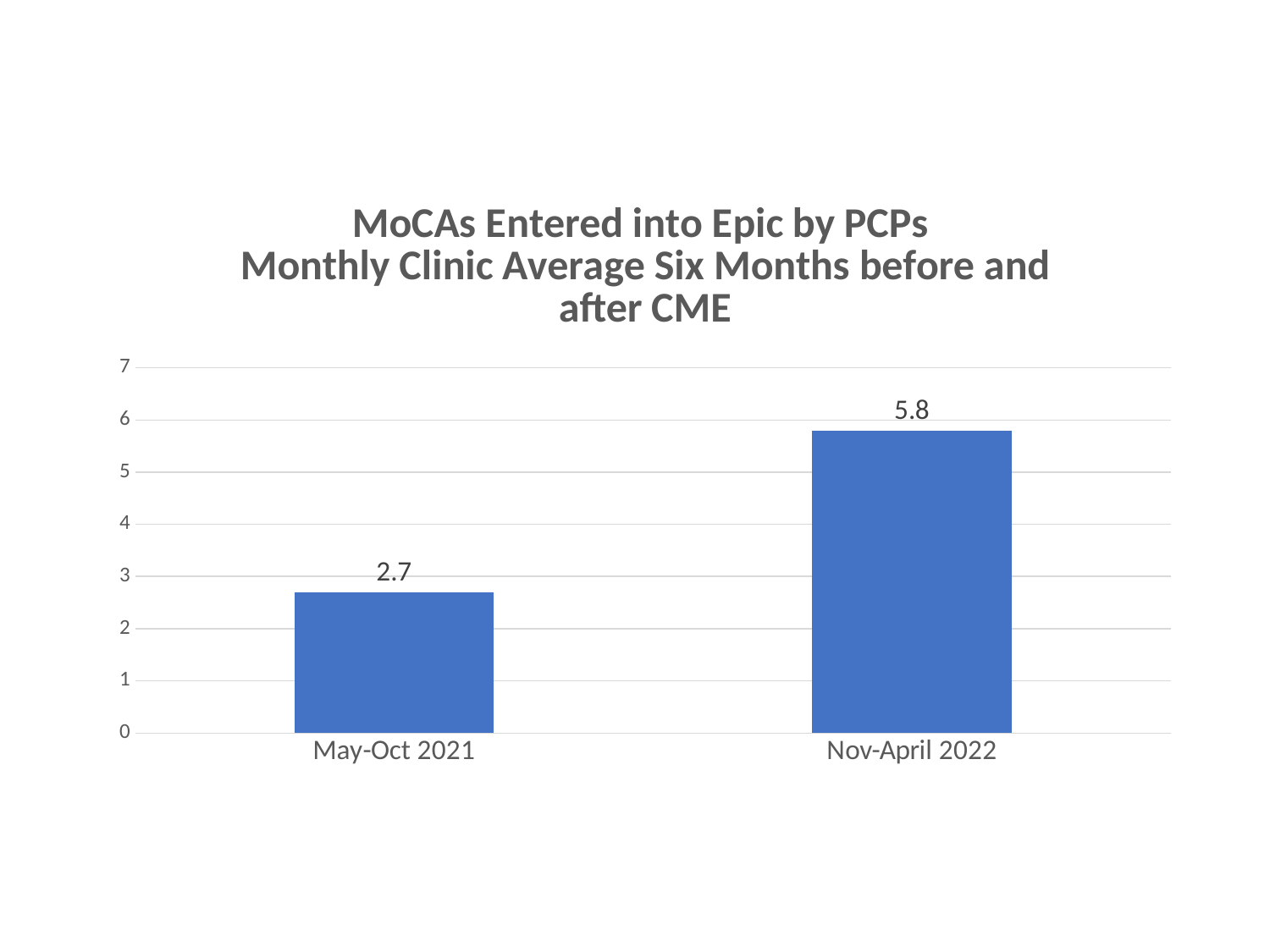

### Chart: MoCAs Entered into Epic by PCPs
Monthly Clinic Average Six Months before and after CME

| Category |  |
|---|---|
| May-Oct 2021 | 2.7 |
| Nov-April 2022 | 5.8 |